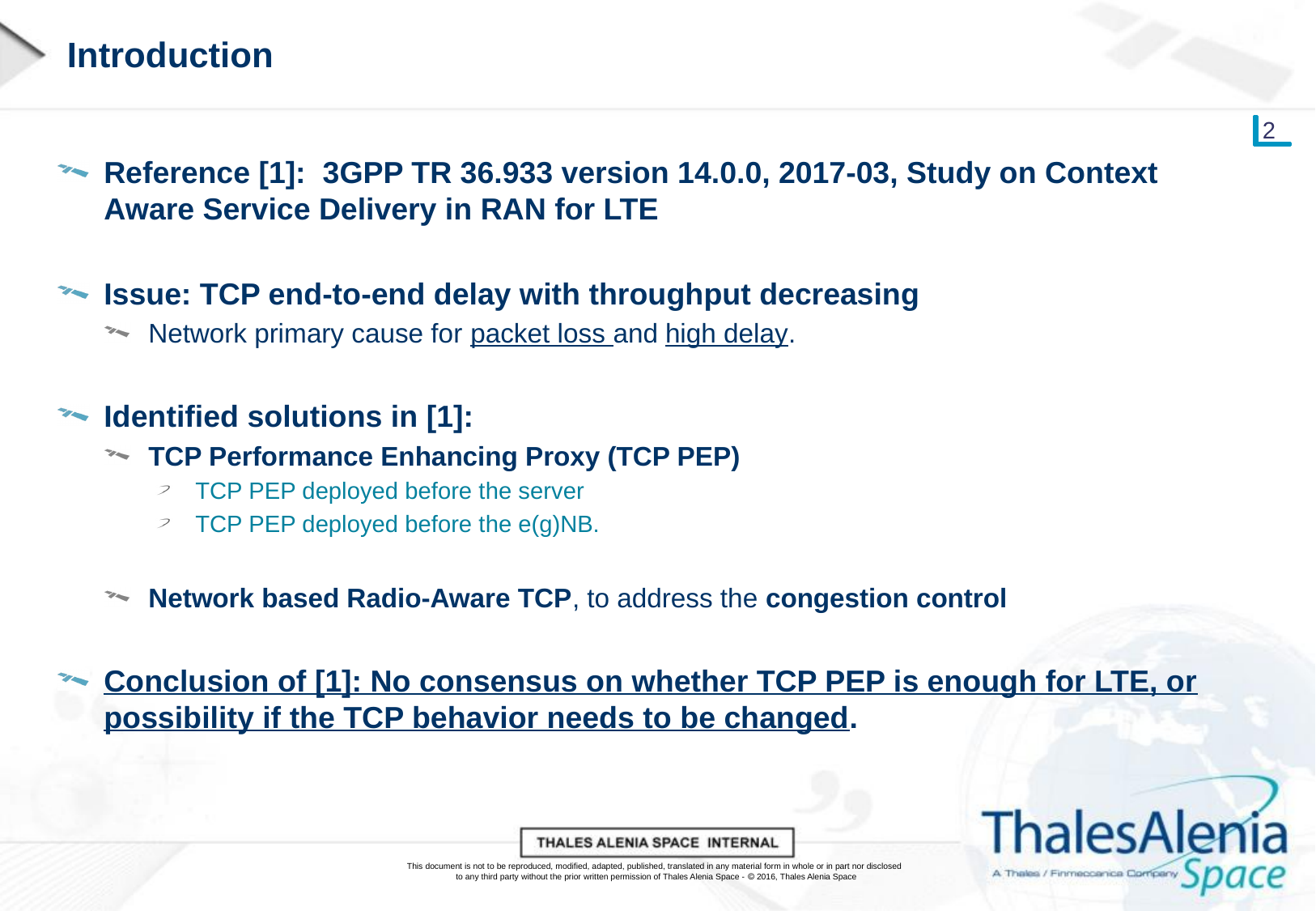

# Introduction
Reference [1]:  3GPP TR 36.933 version 14.0.0, 2017-03, Study on Context Aware Service Delivery in RAN for LTE

Issue: TCP end-to-end delay with throughput decreasing
Network primary cause for packet loss and high delay.

Identified solutions in [1]:
TCP Performance Enhancing Proxy (TCP PEP)
TCP PEP deployed before the server
TCP PEP deployed before the e(g)NB.

Network based Radio-Aware TCP, to address the congestion control

Conclusion of [1]: No consensus on whether TCP PEP is enough for LTE, or possibility if the TCP behavior needs to be changed.